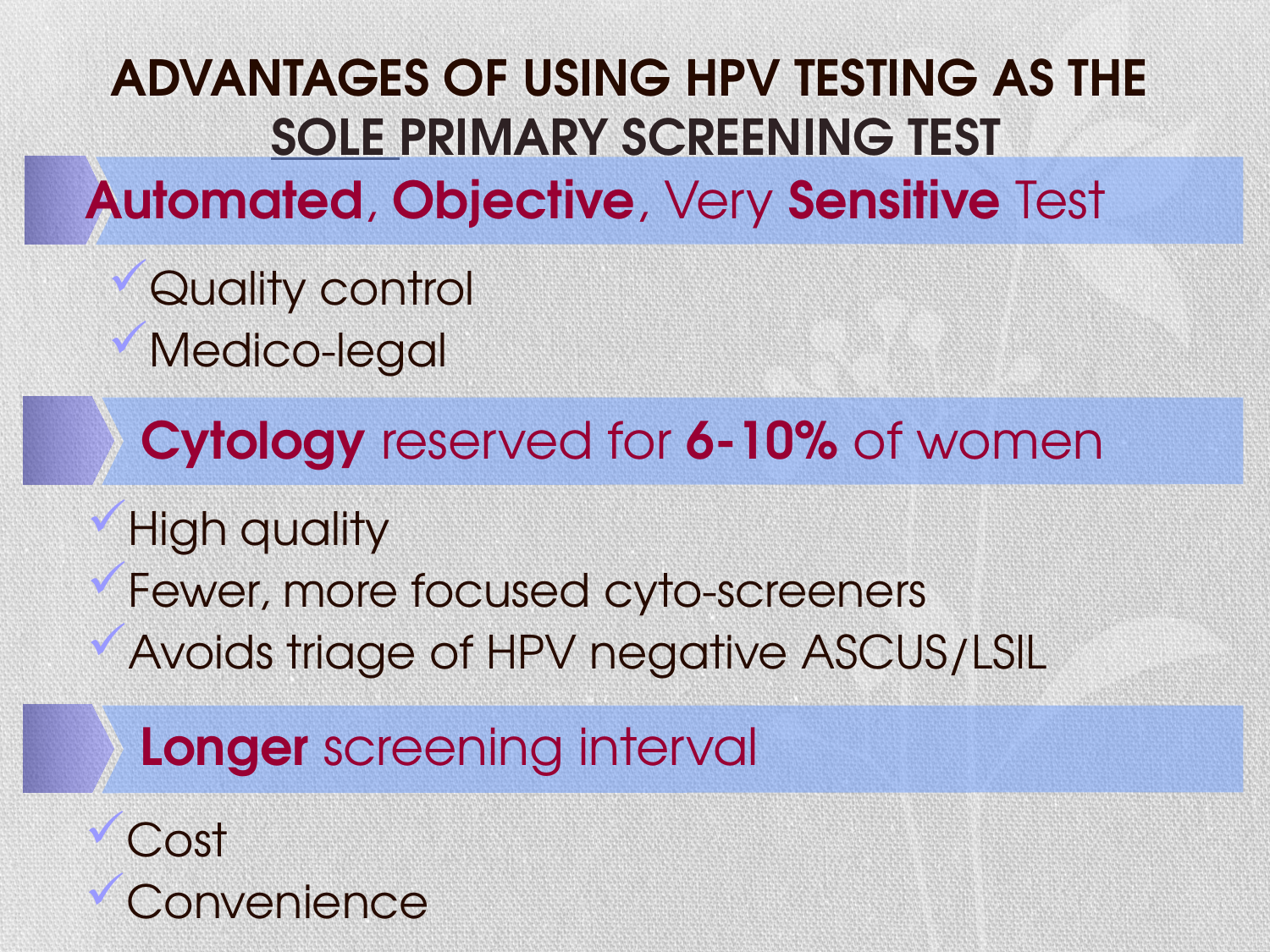

ADVANTAGES OF USING HPV TESTING AS THE
SOLE PRIMARY SCREENING TEST

Automated, Objective, Very Sensitive Test
Quality control
Medico-legal

Cytology reserved for 6-10% of women
High quality
Fewer, more focused cyto-screeners
Avoids triage of HPV negative ASCUS/LSIL

Longer screening interval
Cost
Convenience